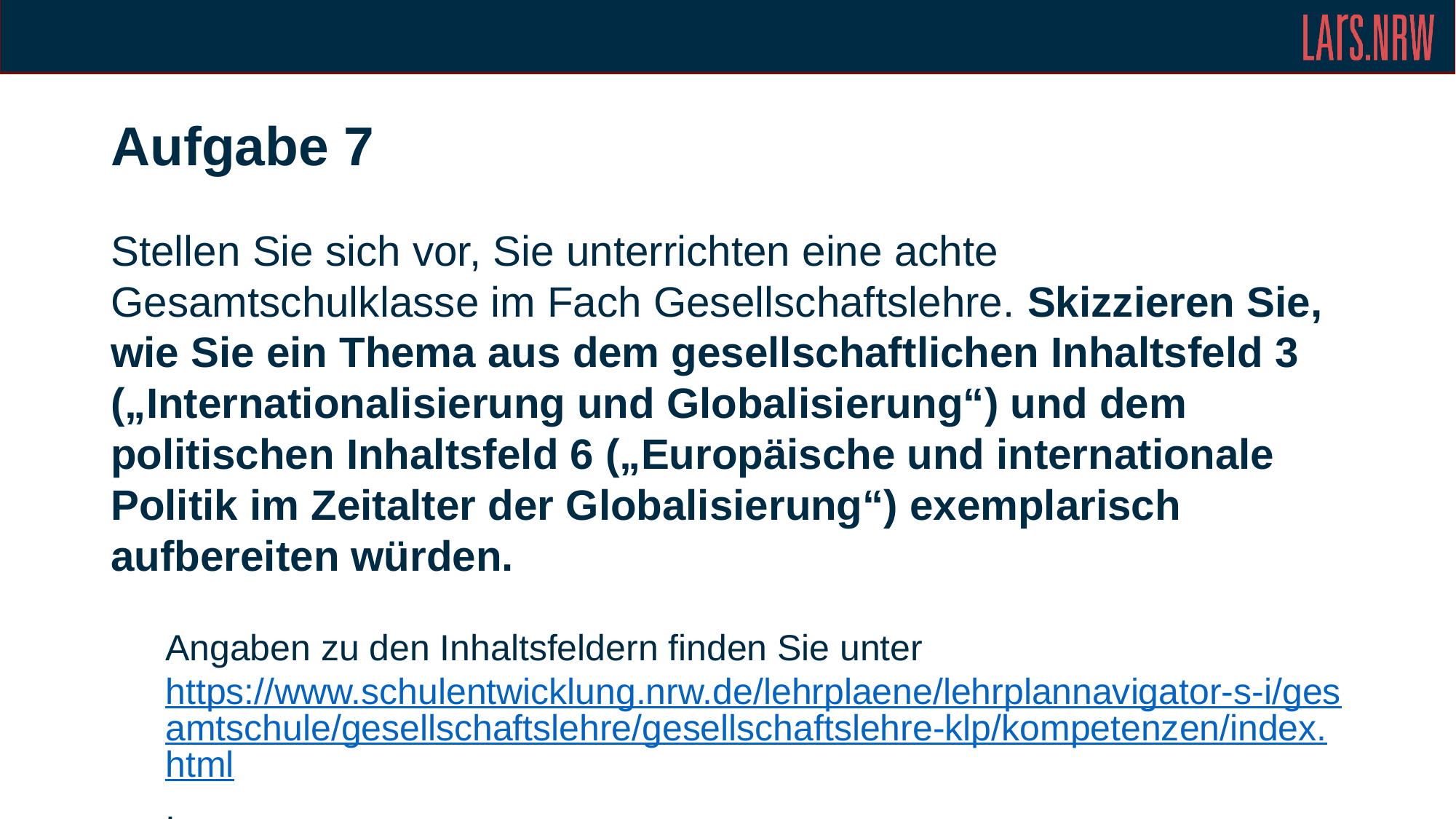

# Aufgabe 7
Stellen Sie sich vor, Sie unterrichten eine achte Gesamtschulklasse im Fach Gesellschaftslehre. Skizzieren Sie, wie Sie ein Thema aus dem gesellschaftlichen Inhaltsfeld 3 („Internationalisierung und Globalisierung“) und dem politischen Inhaltsfeld 6 („Europäische und internationale Politik im Zeitalter der Globalisierung“) exemplarisch aufbereiten würden.

Angaben zu den Inhaltsfeldern finden Sie unter https://www.schulentwicklung.nrw.de/lehrplaene/lehrplannavigator-s-i/gesamtschule/gesellschaftslehre/gesellschaftslehre-klp/kompetenzen/index.html.